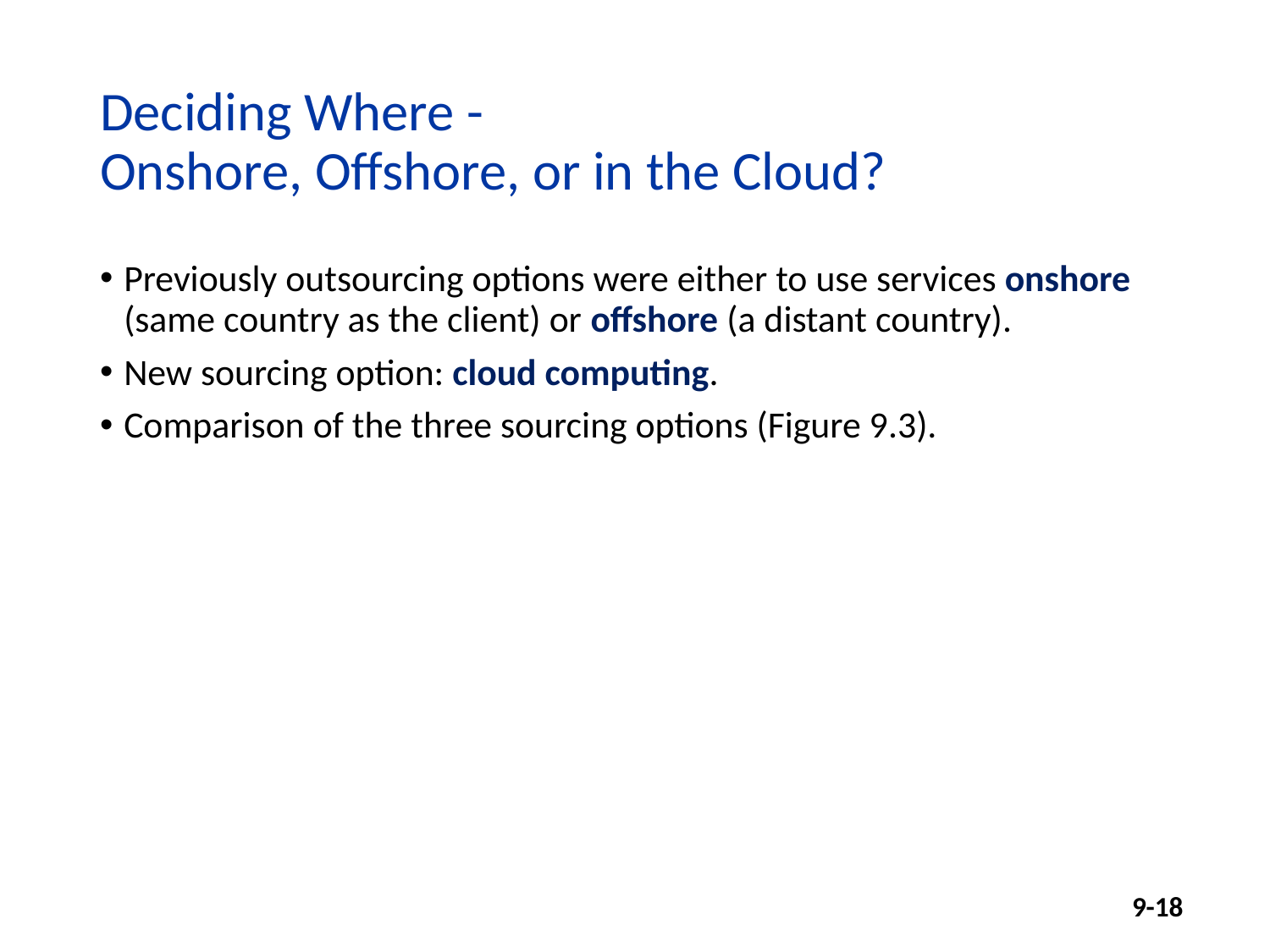

# Deciding Where - Onshore, Offshore, or in the Cloud?
Previously outsourcing options were either to use services onshore (same country as the client) or offshore (a distant country).
New sourcing option: cloud computing.
Comparison of the three sourcing options (Figure 9.3).